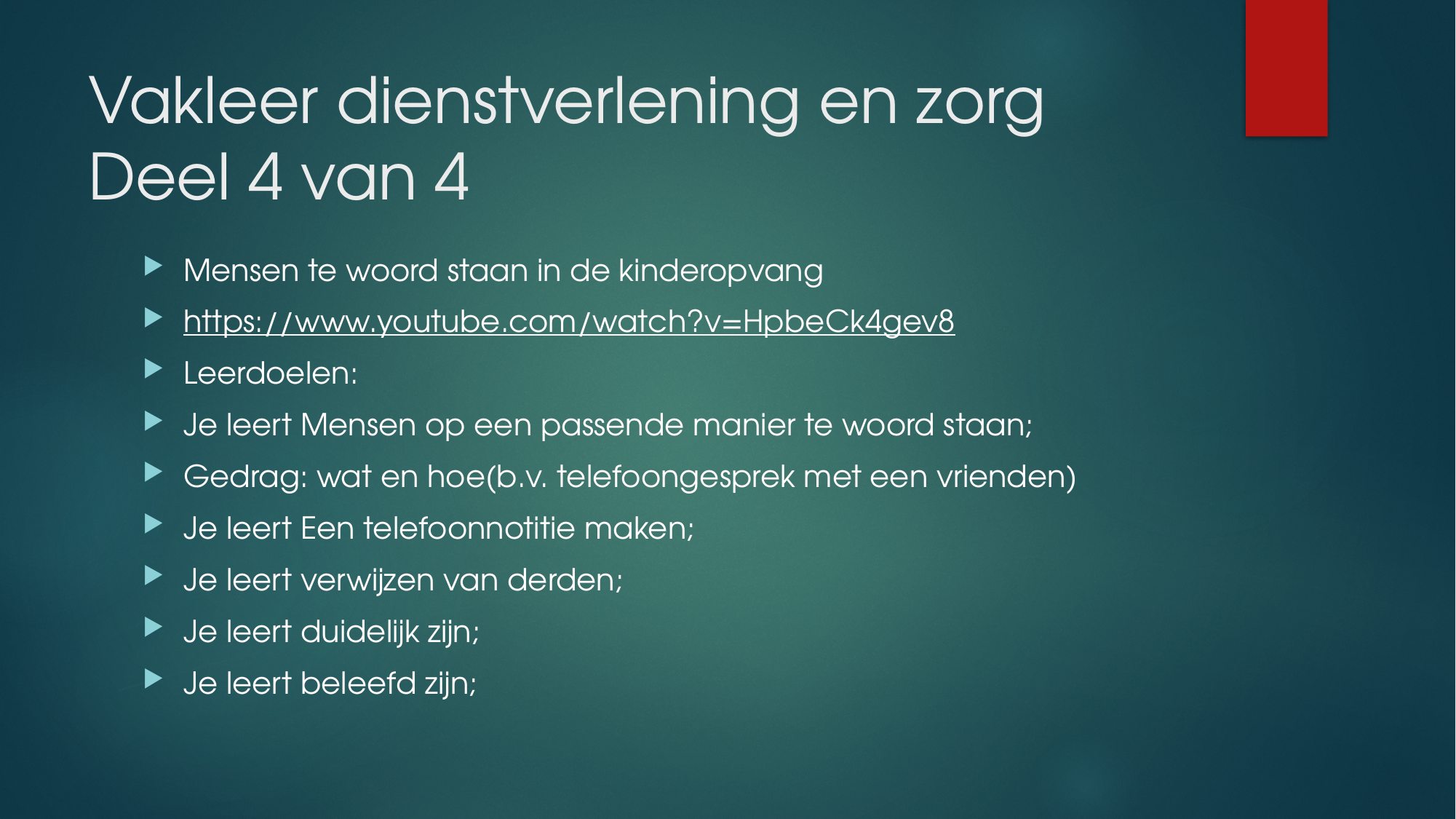

# Vakleer dienstverlening en zorg Deel 4 van 4
Mensen te woord staan in de kinderopvang
https://www.youtube.com/watch?v=HpbeCk4gev8
Leerdoelen:
Je leert Mensen op een passende manier te woord staan;
Gedrag: wat en hoe(b.v. telefoongesprek met een vrienden)
Je leert Een telefoonnotitie maken;
Je leert verwijzen van derden;
Je leert duidelijk zijn;
Je leert beleefd zijn;